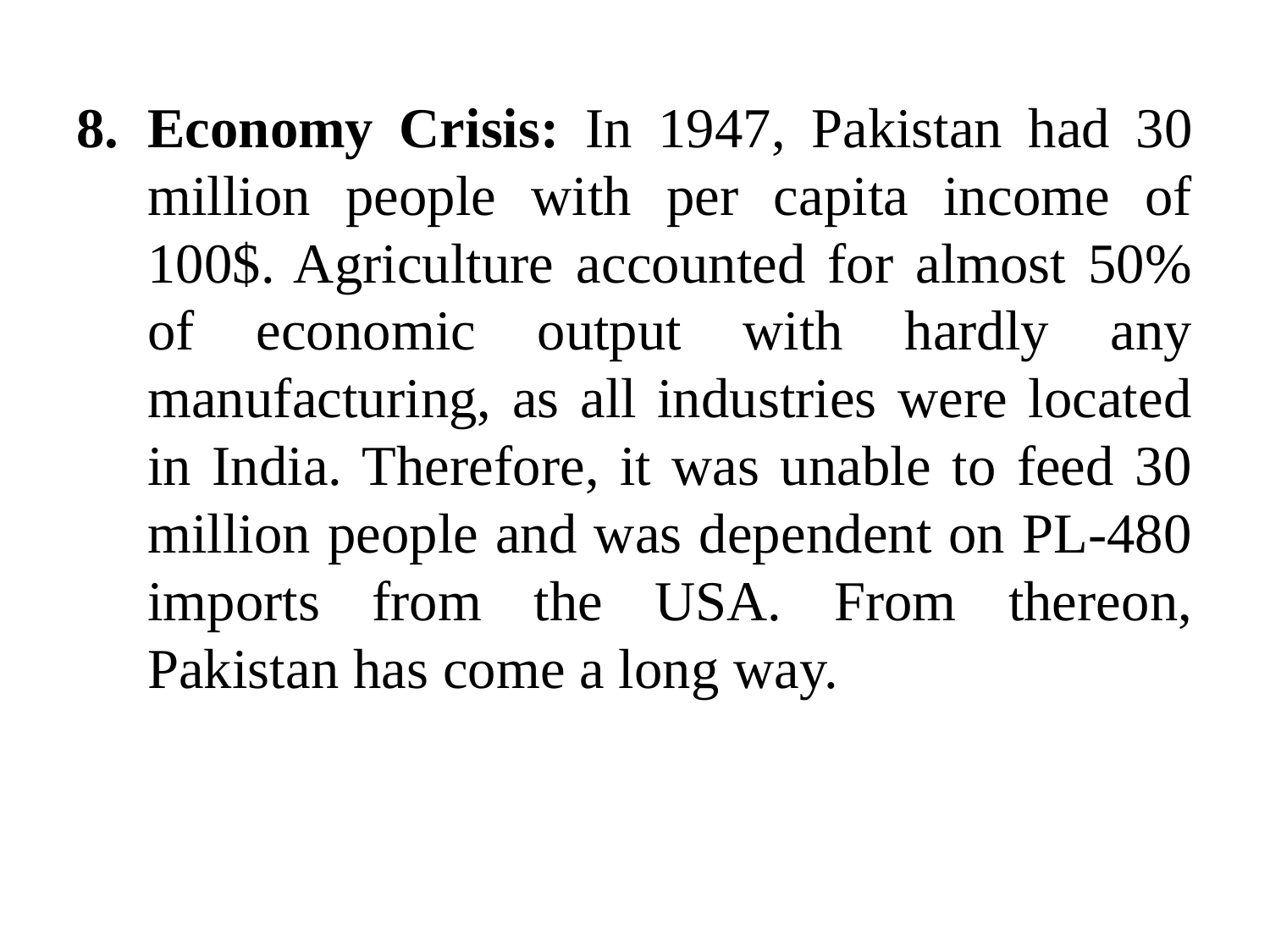

Economy Crisis: In 1947, Pakistan had 30 million people with per capita income of 100$. Agriculture accounted for almost 50% of economic output with hardly any manufacturing, as all industries were located in India. Therefore, it was unable to feed 30 million people and was dependent on PL-480 imports from the USA. From thereon, Pakistan has come a long way.